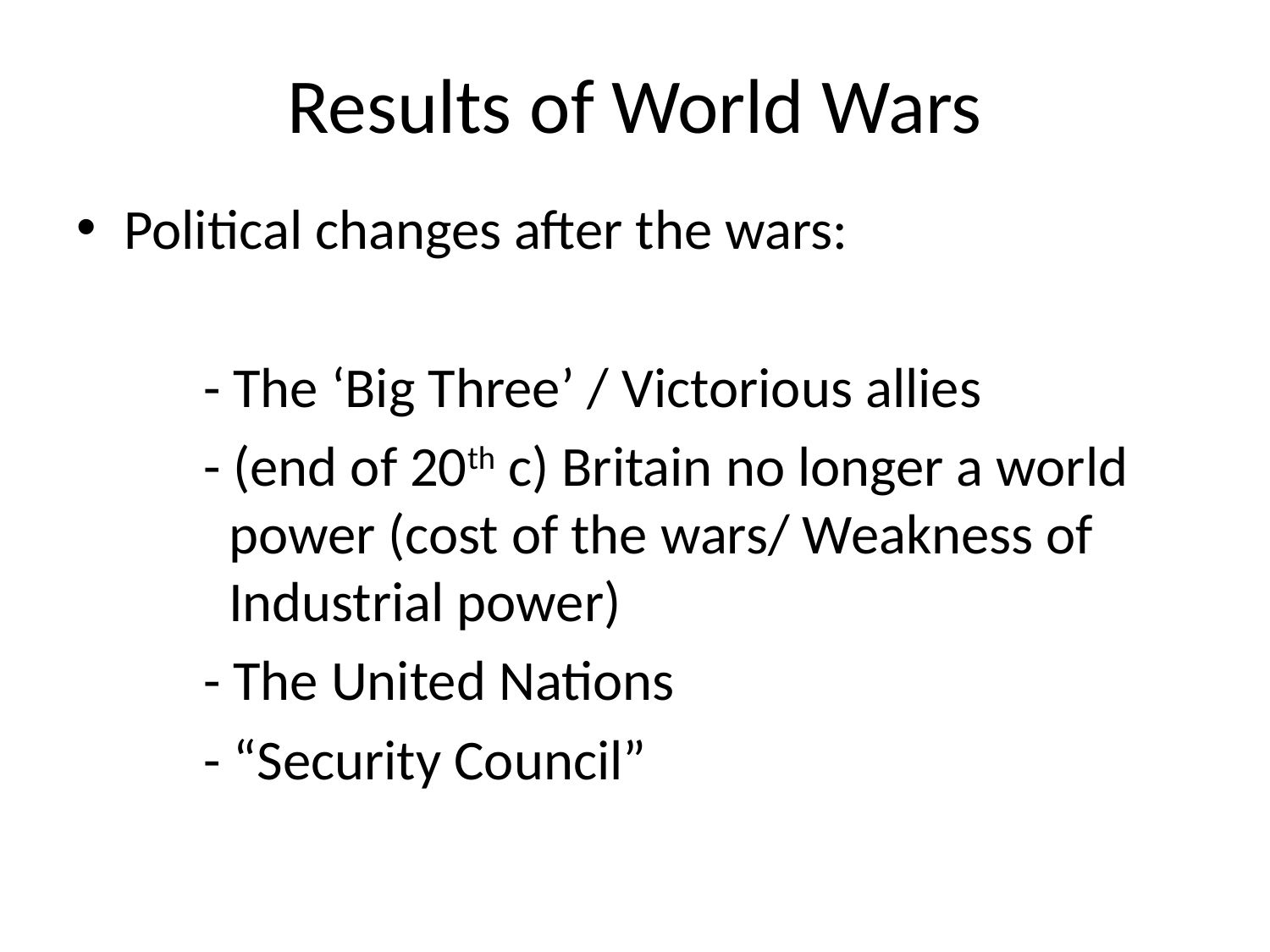

# Results of World Wars
Political changes after the wars:

	- The ‘Big Three’ / Victorious allies
	- (end of 20th c) Britain no longer a world 	  power (cost of the wars/ Weakness of 	  Industrial power)
	- The United Nations
	- “Security Council”